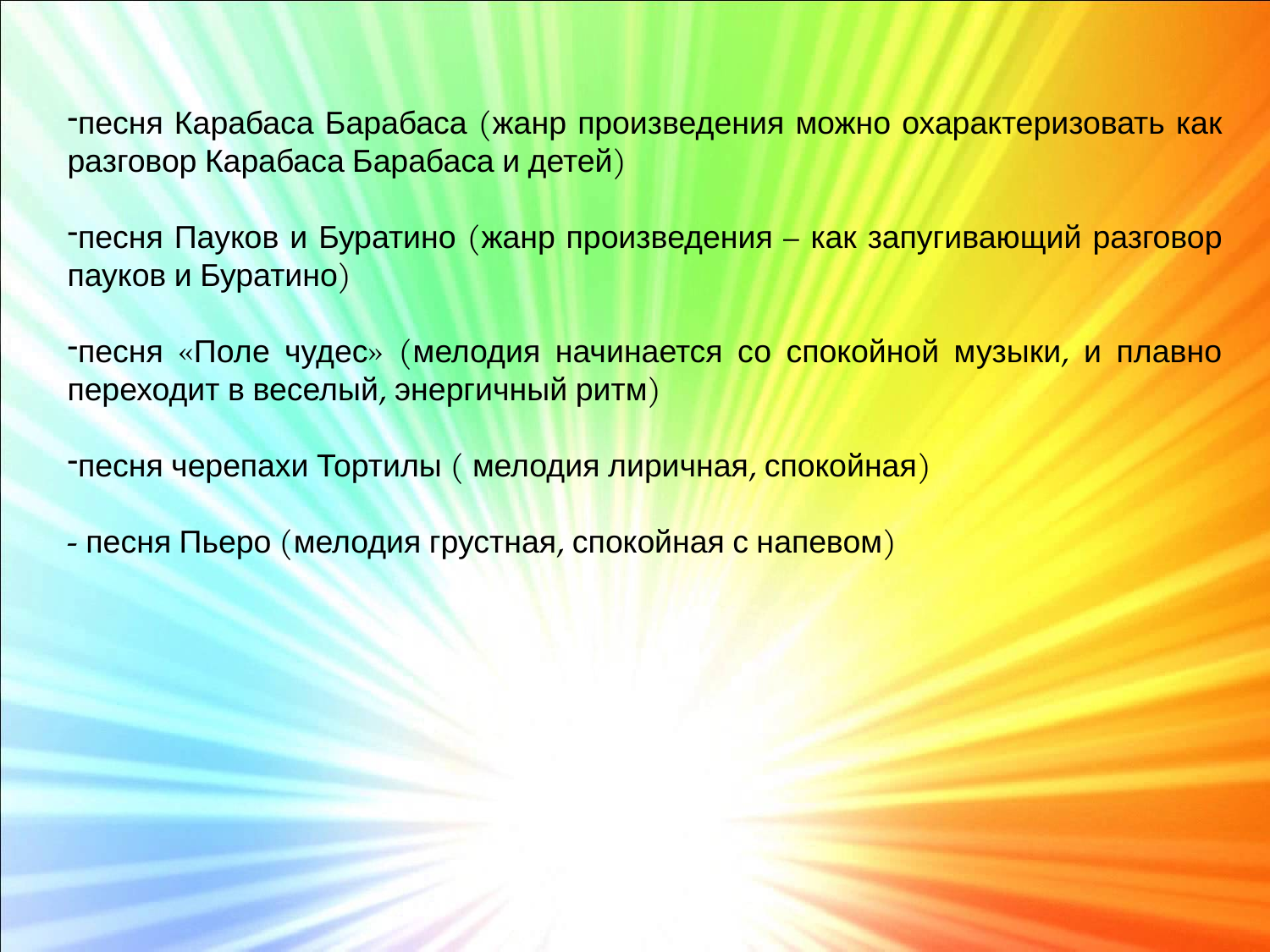

песня Карабаса Барабаса (жанр произведения можно охарактеризовать как разговор Карабаса Барабаса и детей)

песня Пауков и Буратино (жанр произведения – как запугивающий разговор пауков и Буратино)

песня «Поле чудес» (мелодия начинается со спокойной музыки, и плавно переходит в веселый, энергичный ритм)

песня черепахи Тортилы ( мелодия лиричная, спокойная)

- песня Пьеро (мелодия грустная, спокойная с напевом)